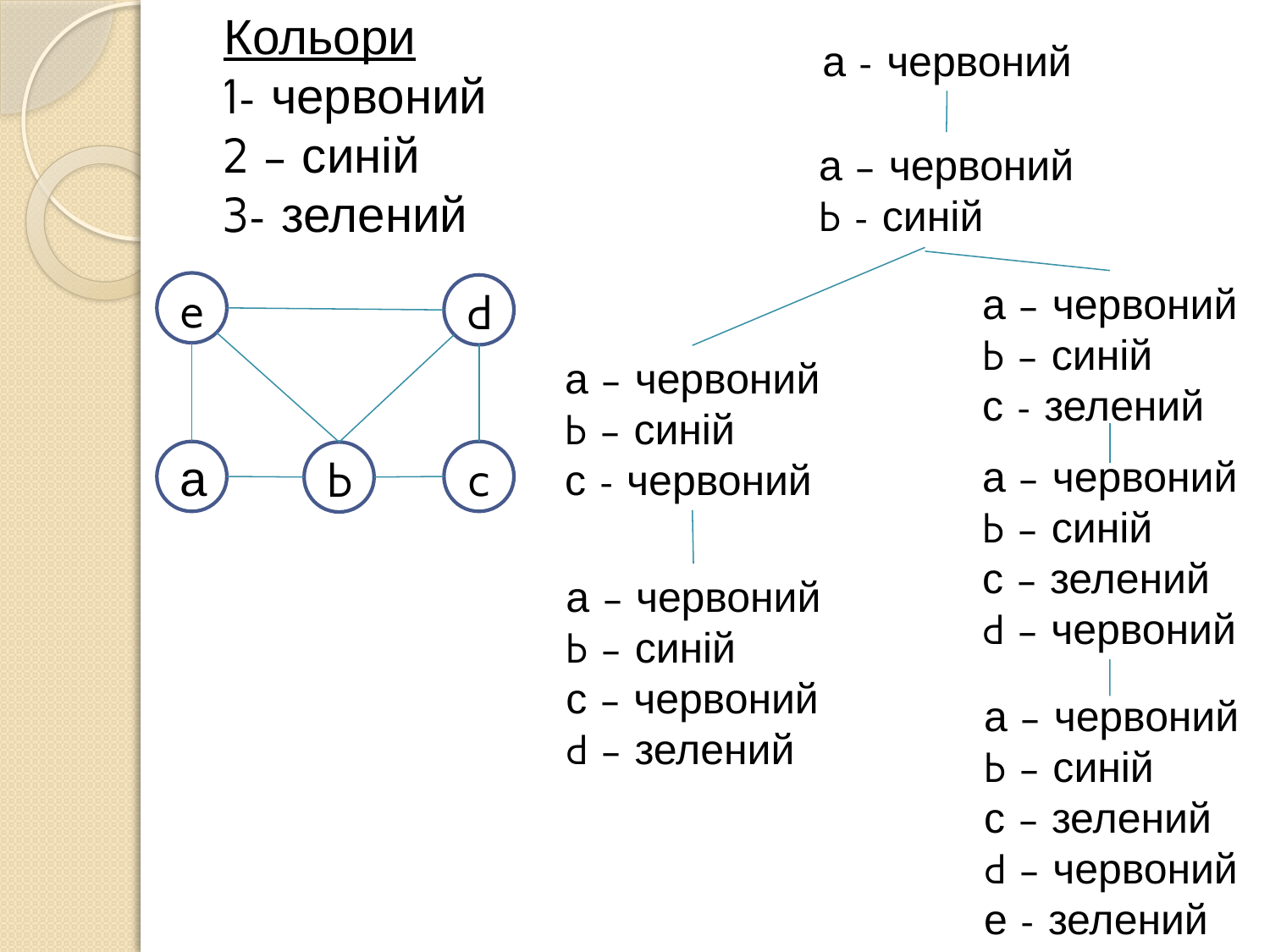

Кольори
1- червоний
2 – синій
3- зелений
а - червоний
а – червоний
b - синій
а – червоний
b – синій
с - зелений
e
d
а
c
b
а – червоний
b – синій
с - червоний
а – червоний
b – синій
с – зелений
d – червоний
а – червоний
b – синій
с – червоний
d – зелений
а – червоний
b – синій
с – зелений
d – червоний
е - зелений